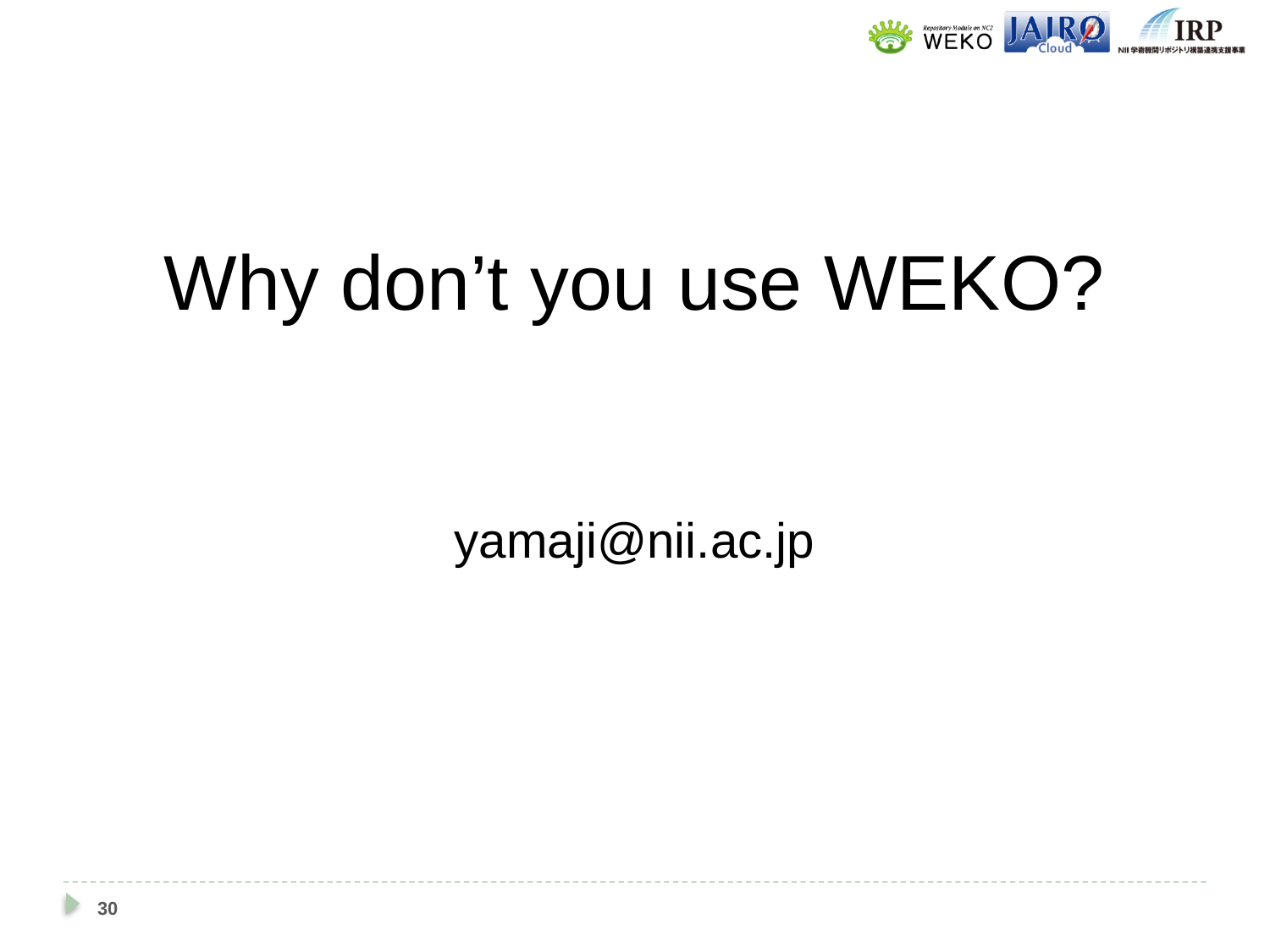

Why don’t you use WEKO?
yamaji@nii.ac.jp
30